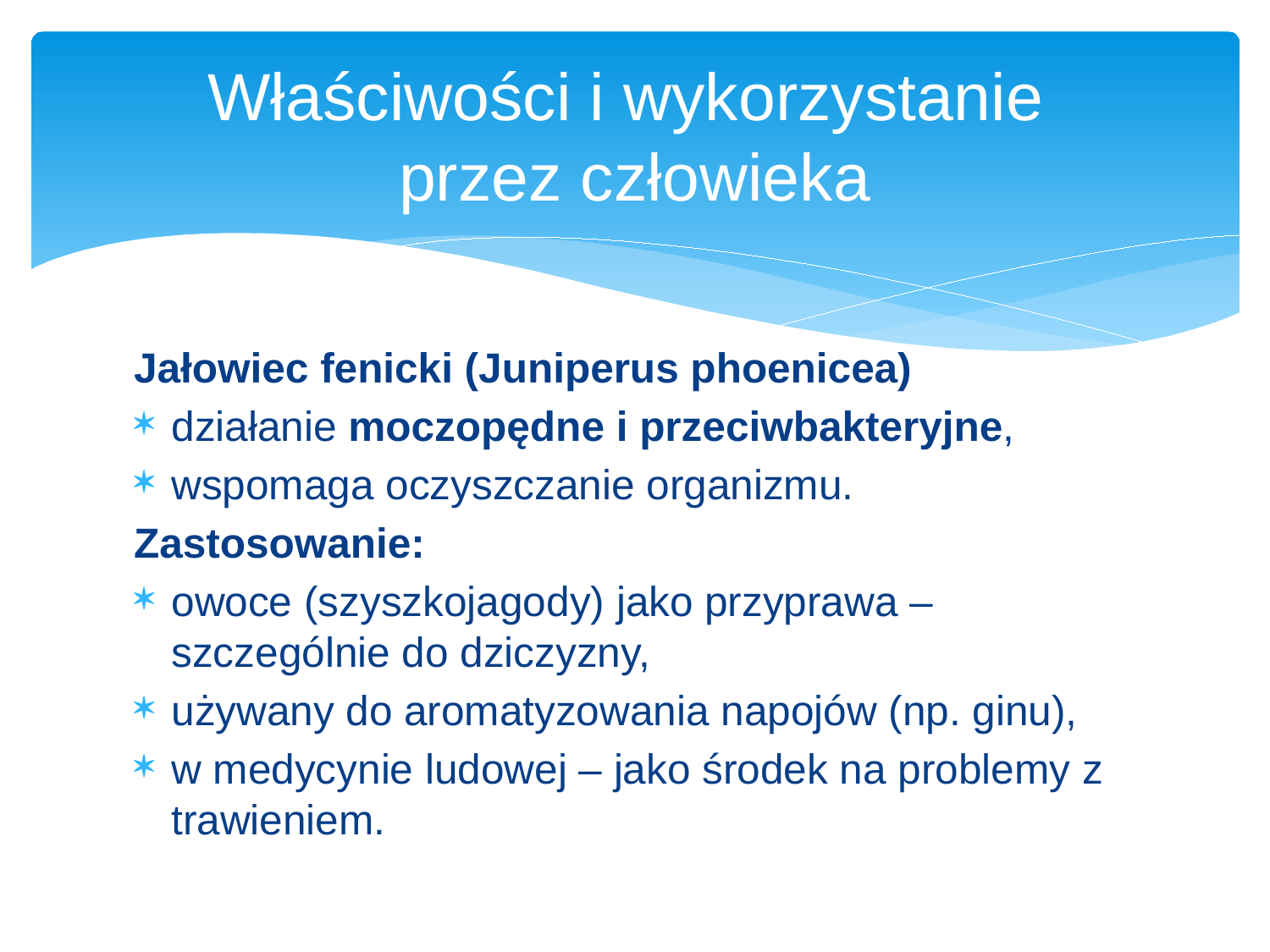

# Właściwości i wykorzystanie przez człowieka
Jałowiec fenicki (Juniperus phoenicea)
działanie moczopędne i przeciwbakteryjne,
wspomaga oczyszczanie organizmu.
Zastosowanie:
owoce (szyszkojagody) jako przyprawa – szczególnie do dziczyzny,
używany do aromatyzowania napojów (np. ginu),
w medycynie ludowej – jako środek na problemy z trawieniem.